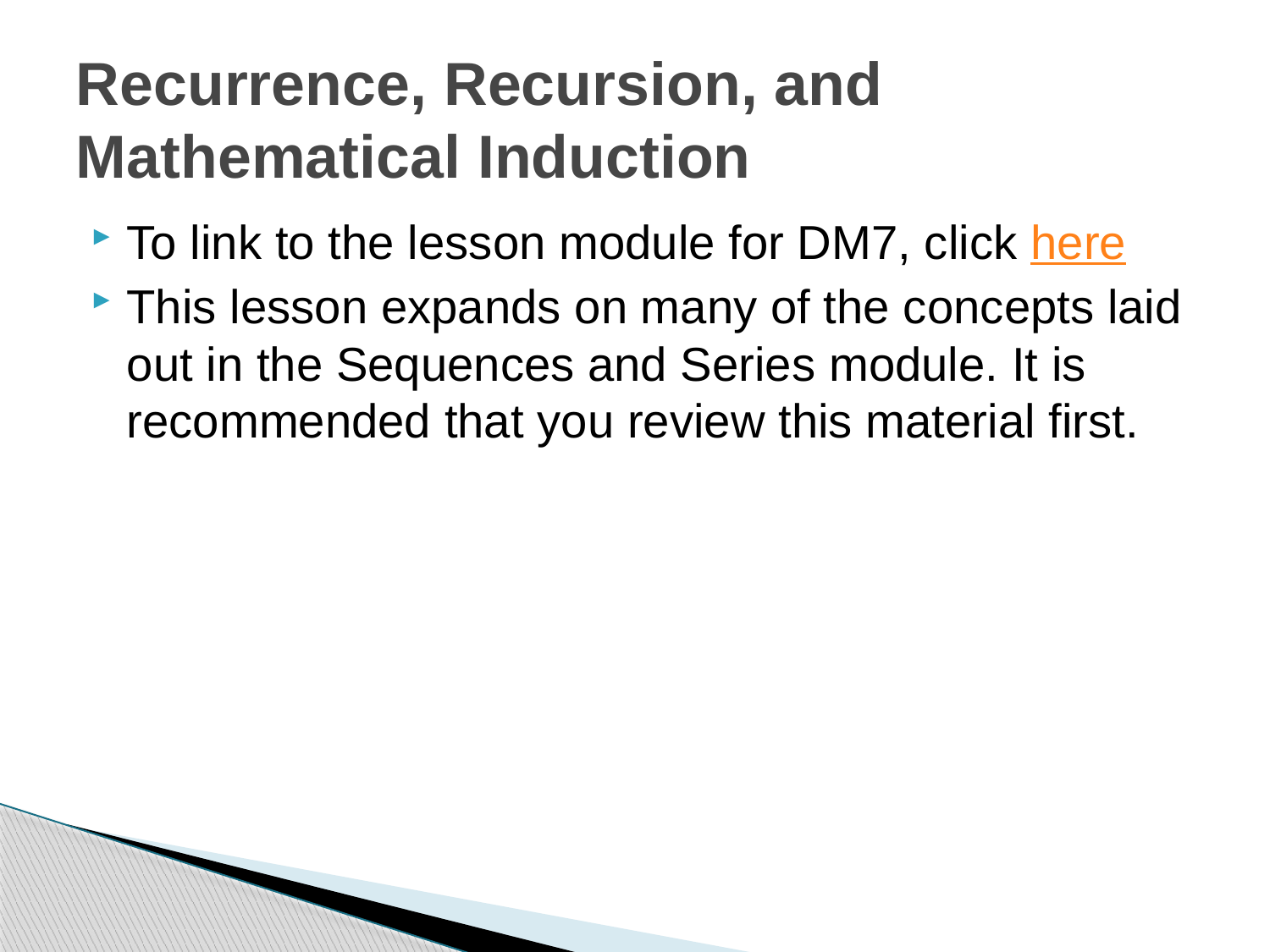

# Recurrence, Recursion, and Mathematical Induction
To link to the lesson module for DM7, click here
This lesson expands on many of the concepts laid out in the Sequences and Series module. It is recommended that you review this material first.